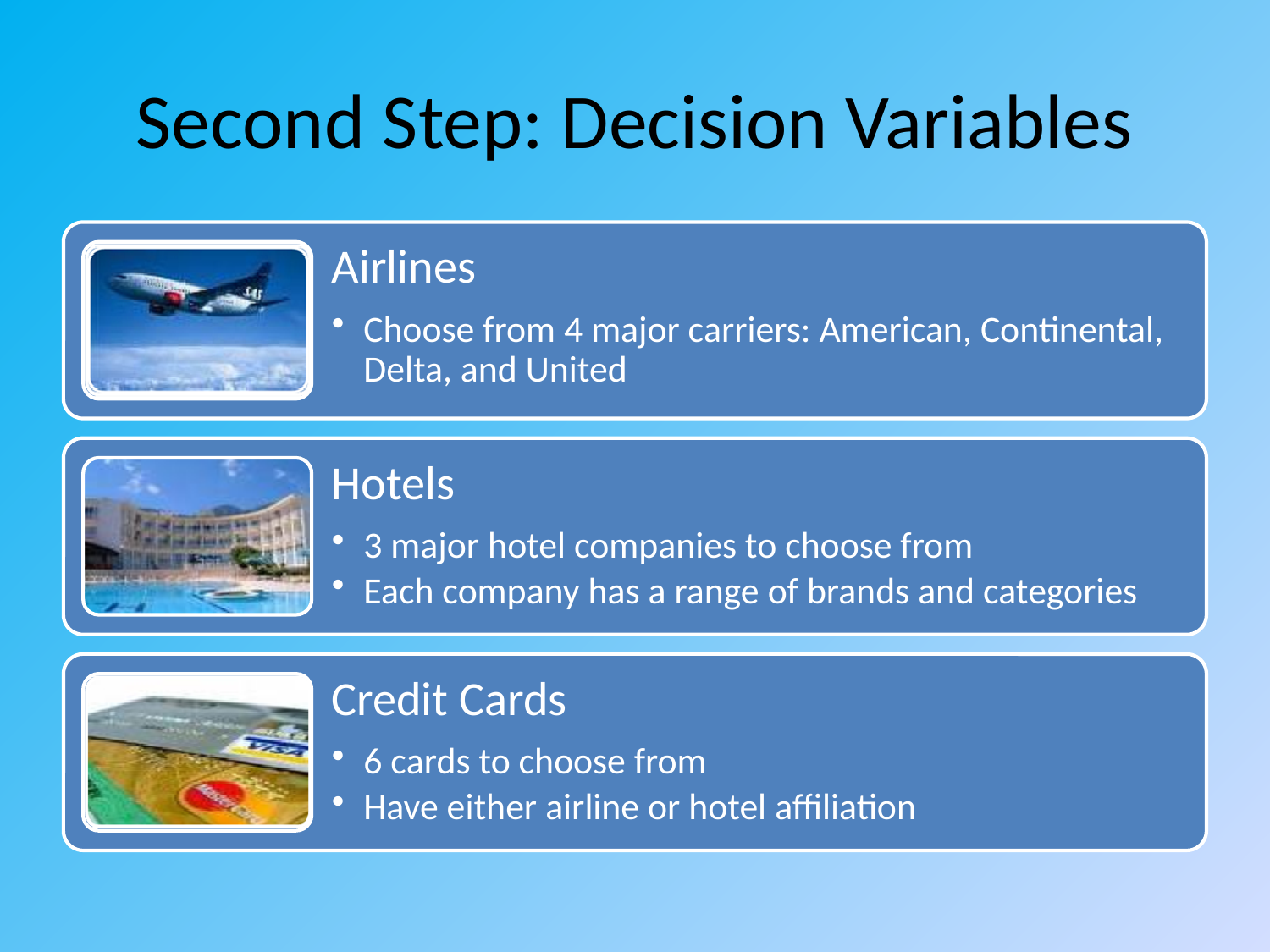

# Second Step: Decision Variables
Airlines
Choose from 4 major carriers: American, Continental, Delta, and United
Hotels
3 major hotel companies to choose from
Each company has a range of brands and categories
Credit Cards
6 cards to choose from
Have either airline or hotel affiliation